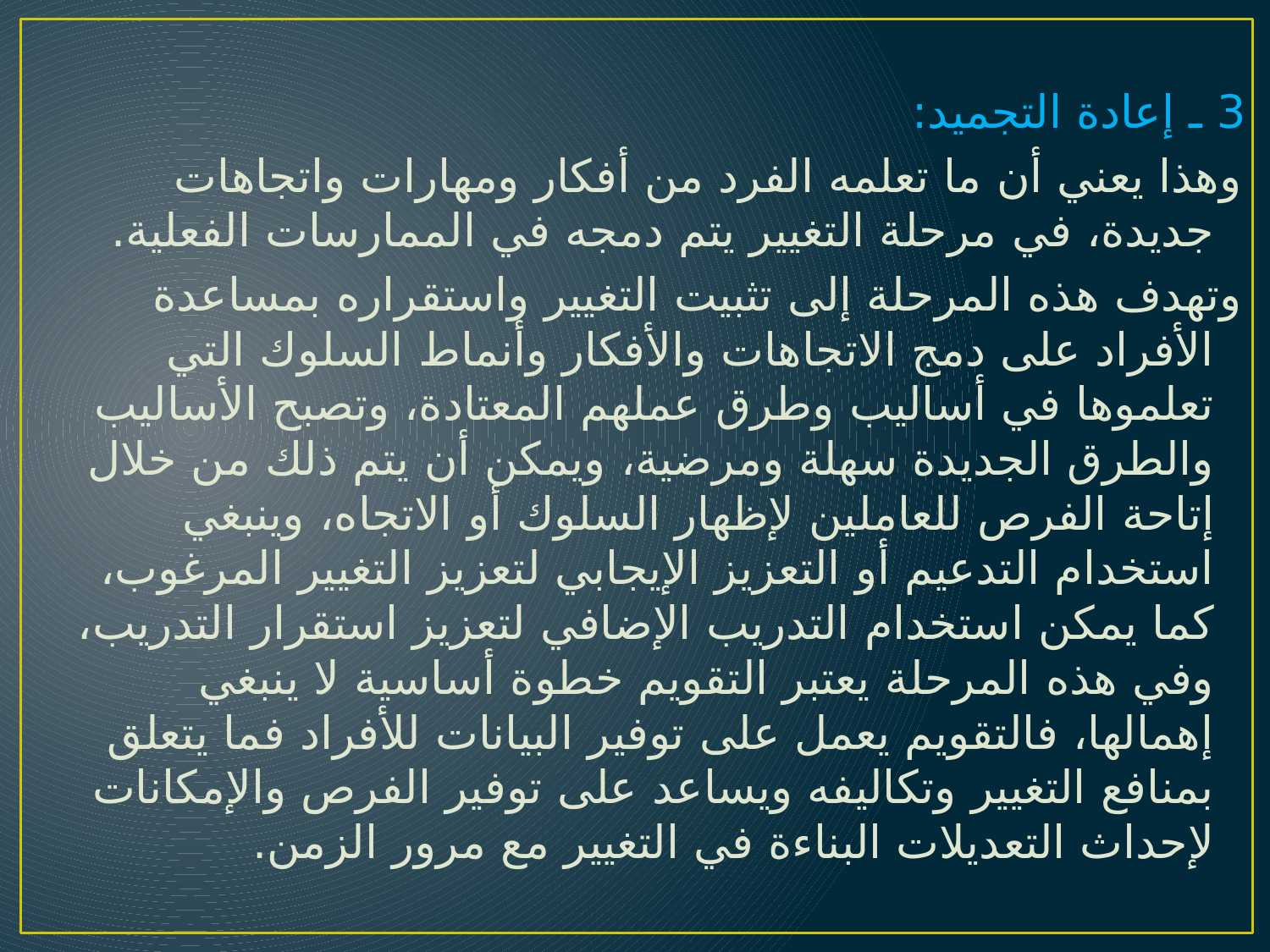

3 ـ إعادة التجميد:
وهذا يعني أن ما تعلمه الفرد من أفكار ومهارات واتجاهات جديدة، في مرحلة التغيير يتم دمجه في الممارسات الفعلية.
وتهدف هذه المرحلة إلى تثبيت التغيير واستقراره بمساعدة الأفراد على دمج الاتجاهات والأفكار وأنماط السلوك التي تعلموها في أساليب وطرق عملهم المعتادة، وتصبح الأساليب والطرق الجديدة سهلة ومرضية، ويمكن أن يتم ذلك من خلال إتاحة الفرص للعاملين لإظهار السلوك أو الاتجاه، وينبغي استخدام التدعيم أو التعزيز الإيجابي لتعزيز التغيير المرغوب، كما يمكن استخدام التدريب الإضافي لتعزيز استقرار التدريب، وفي هذه المرحلة يعتبر التقويم خطوة أساسية لا ينبغي إهمالها، فالتقويم يعمل على توفير البيانات للأفراد فما يتعلق بمنافع التغيير وتكاليفه ويساعد على توفير الفرص والإمكانات لإحداث التعديلات البناءة في التغيير مع مرور الزمن.